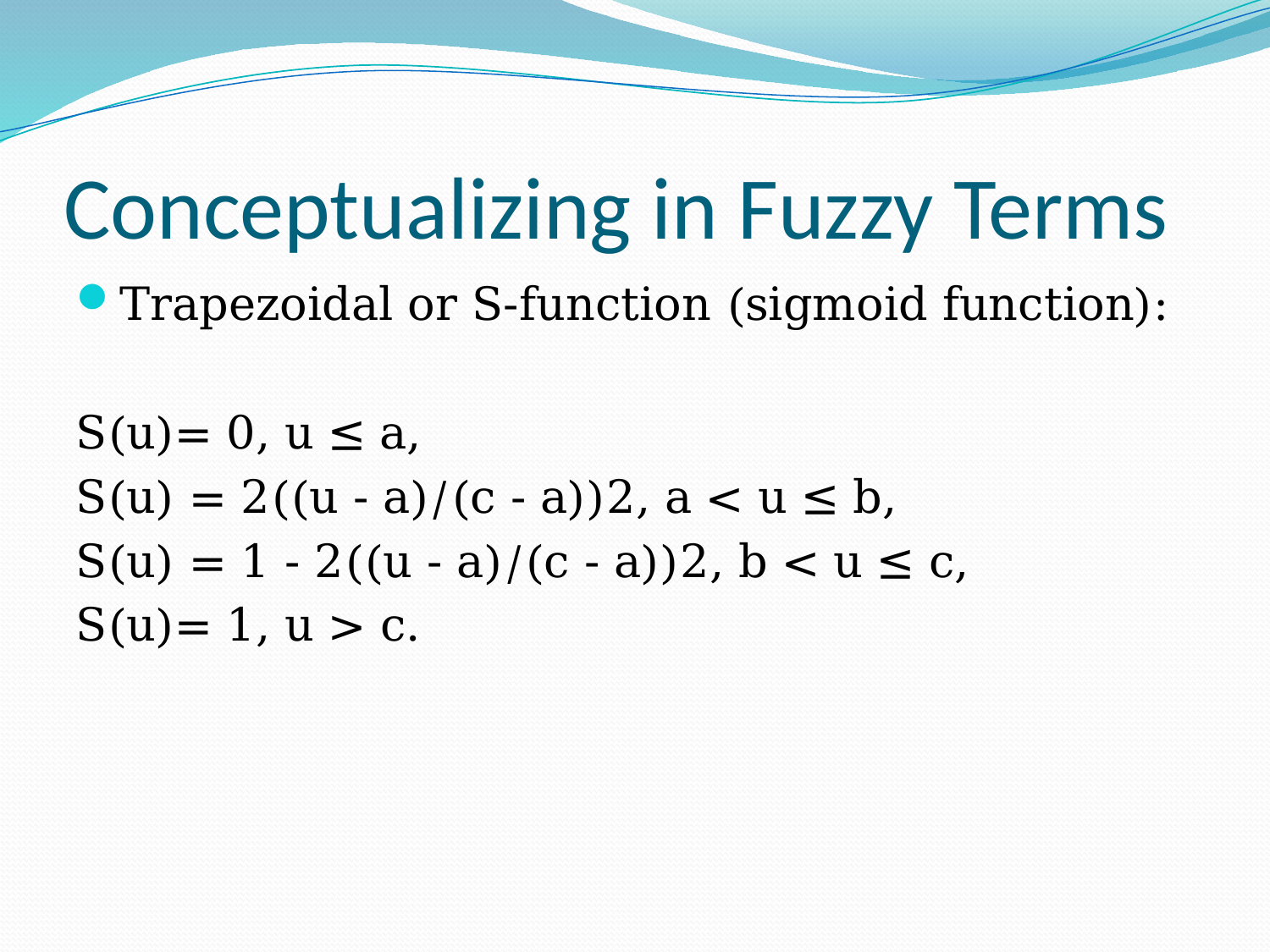

# Conceptualizing in Fuzzy Terms
Trapezoidal or S-function (sigmoid function):

S(u)= 0, u ≤ a,
S(u) = 2((u - a)/(c - a))2, a < u ≤ b,
S(u) = 1 - 2((u - a)/(c - a))2, b < u ≤ c,
S(u)= 1, u > c.